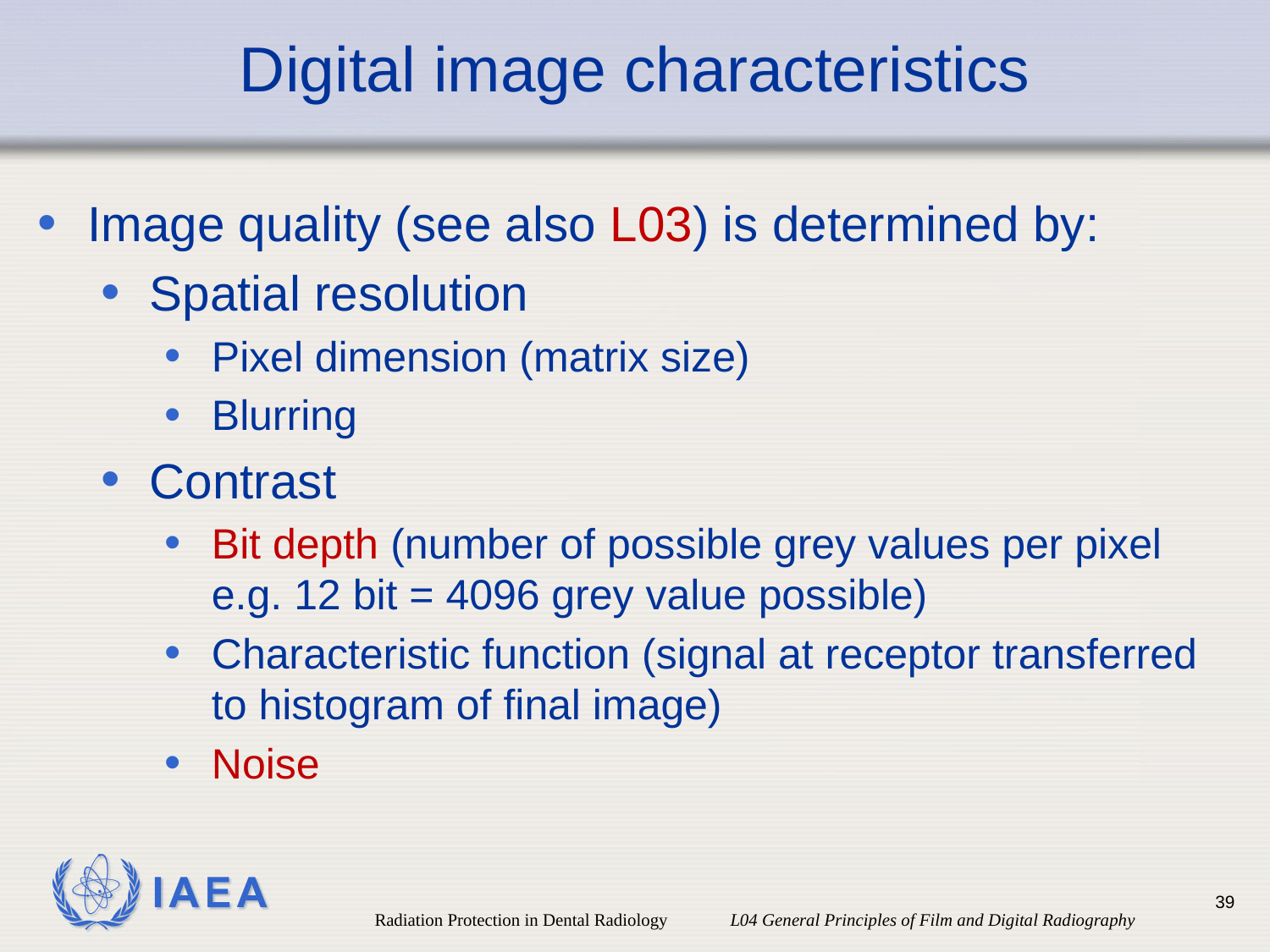

# Digital image characteristics
Image quality (see also L03) is determined by:
Spatial resolution
Pixel dimension (matrix size)
Blurring
Contrast
Bit depth (number of possible grey values per pixel
e.g. 12 bit = 4096 grey value possible)
Characteristic function (signal at receptor transferred
to histogram of final image)
Noise

39
Radiation Protection in Dental Radiology              L04 General Principles of Film and Digital Radiography